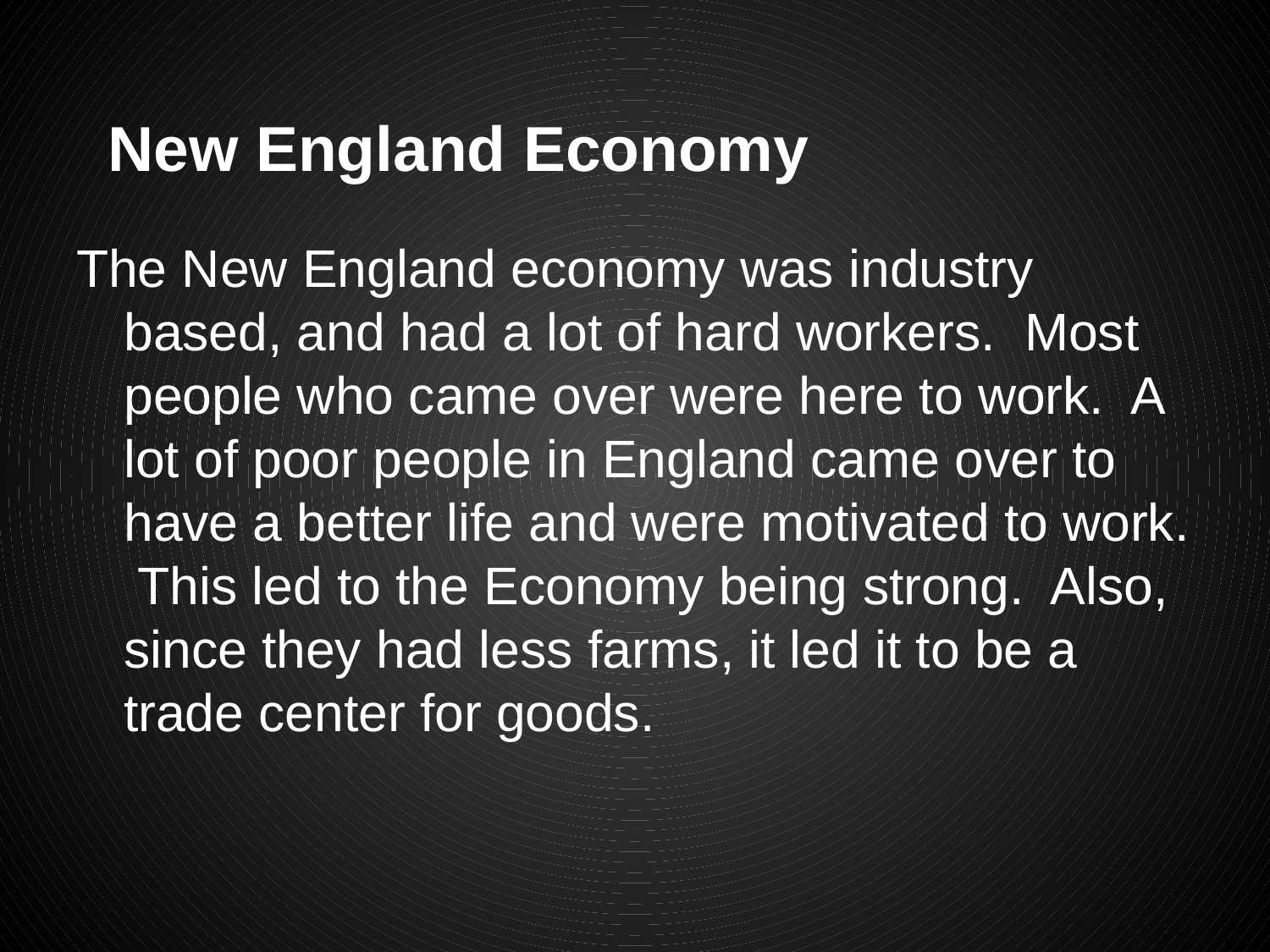

# New England Economy
The New England economy was industry based, and had a lot of hard workers.  Most people who came over were here to work.  A lot of poor people in England came over to have a better life and were motivated to work.  This led to the Economy being strong.  Also, since they had less farms, it led it to be a trade center for goods.